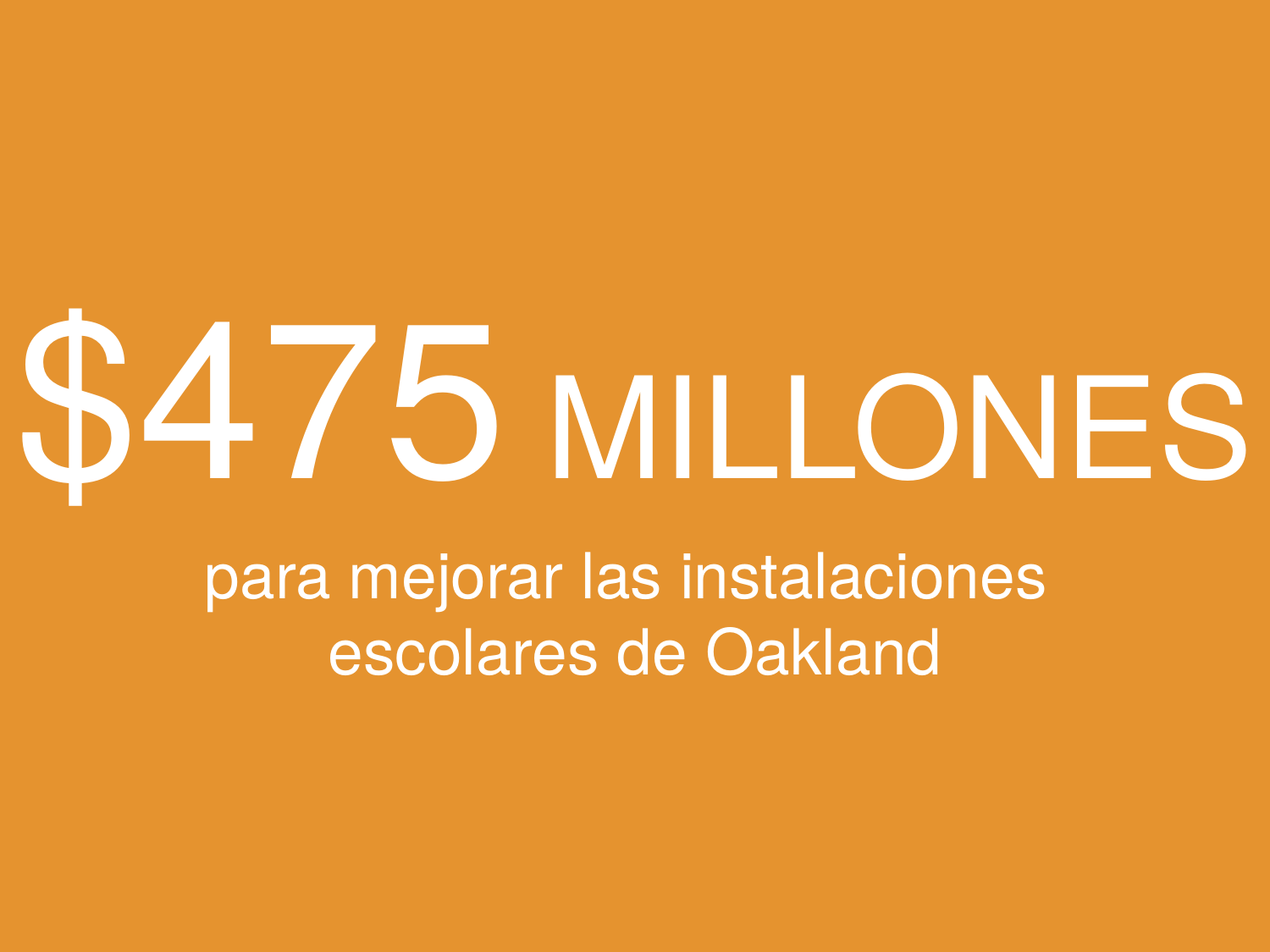

$475 MILLONES
# para mejorar las instalaciones escolares de Oakland